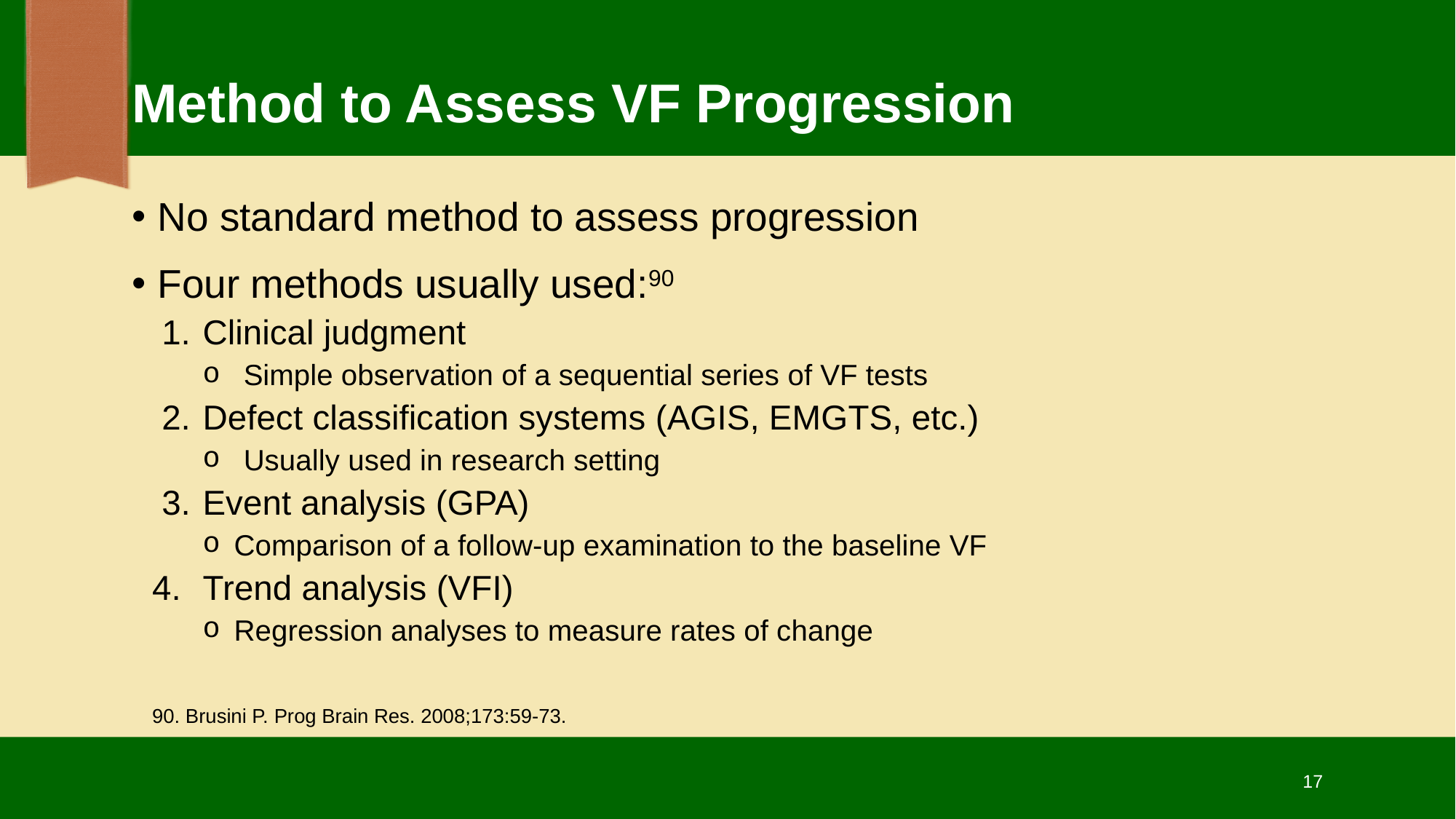

# Method to Assess VF Progression
No standard method to assess progression
Four methods usually used:90
Clinical judgment
Simple observation of a sequential series of VF tests
Defect classification systems (AGIS, EMGTS, etc.)
Usually used in research setting
Event analysis (GPA)
Comparison of a follow-up examination to the baseline VF
Trend analysis (VFI)
Regression analyses to measure rates of change

90. Brusini P. Prog Brain Res. 2008;173:59-73.

17